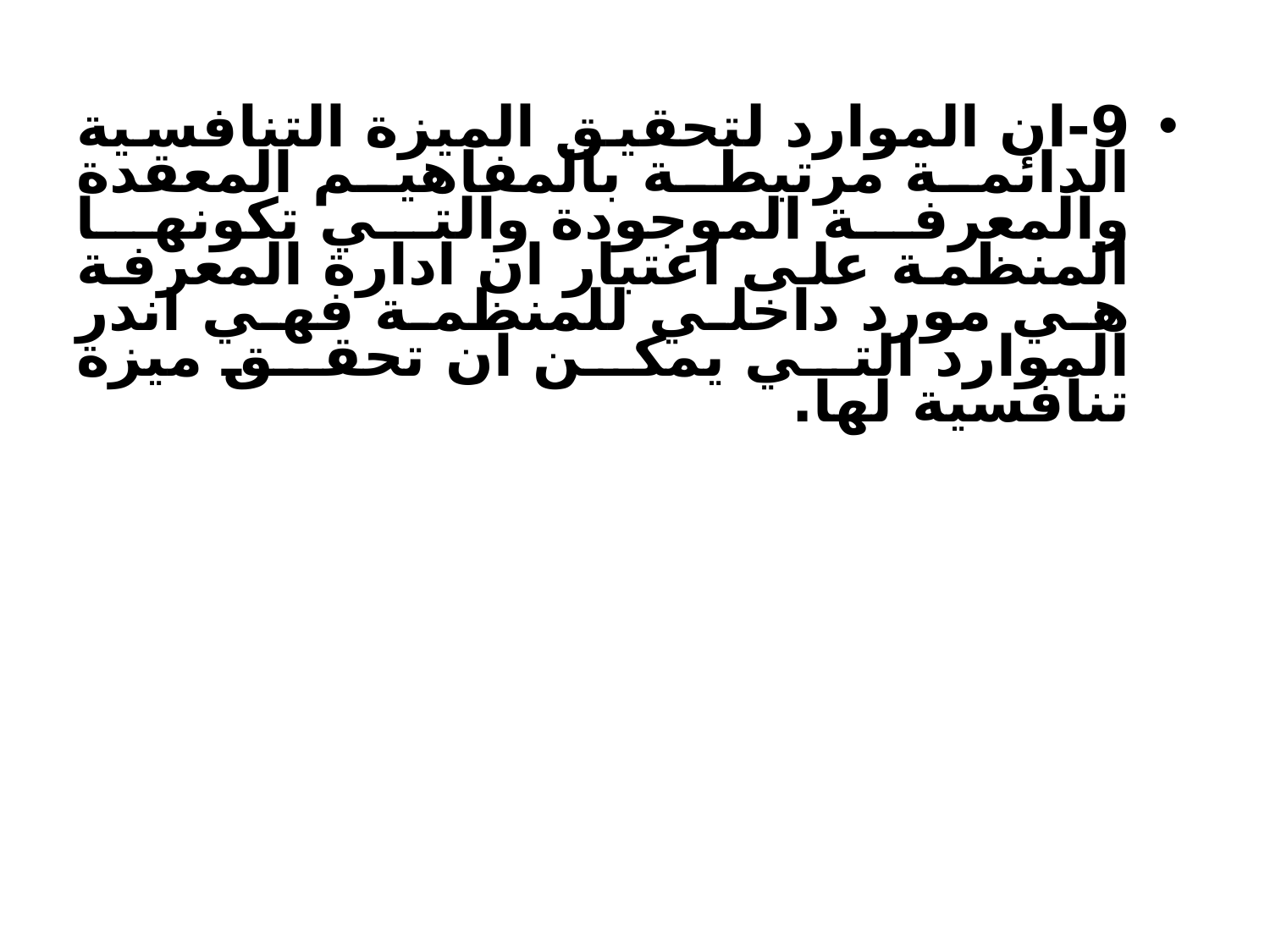

9-ان الموارد لتحقيق الميزة التنافسية الدائمة مرتبطة بالمفاهيم المعقدة والمعرفة الموجودة والتي تكونها المنظمة على اعتبار ان ادارة المعرفة هي مورد داخلي للمنظمة فهي اندر الموارد التي يمكن ان تحقق ميزة تنافسية لها.